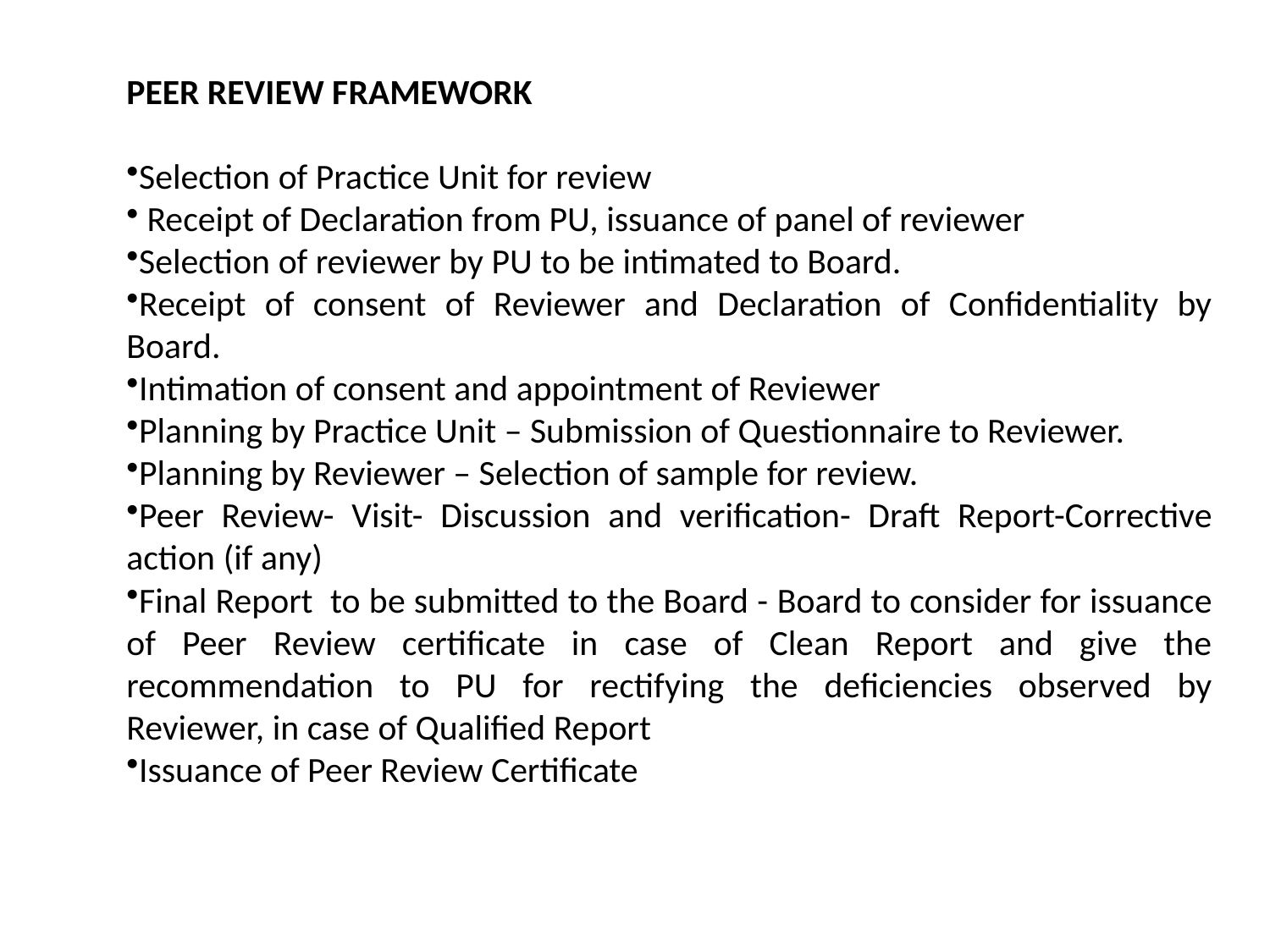

PEER REVIEW FRAMEWORK

Selection of Practice Unit for review
 Receipt of Declaration from PU, issuance of panel of reviewer
Selection of reviewer by PU to be intimated to Board.
Receipt of consent of Reviewer and Declaration of Confidentiality by Board.
Intimation of consent and appointment of Reviewer
Planning by Practice Unit – Submission of Questionnaire to Reviewer.
Planning by Reviewer – Selection of sample for review.
Peer Review- Visit- Discussion and verification- Draft Report-Corrective action (if any)
Final Report  to be submitted to the Board - Board to consider for issuance of Peer Review certificate in case of Clean Report and give the recommendation to PU for rectifying the deficiencies observed by Reviewer, in case of Qualified Report
Issuance of Peer Review Certificate